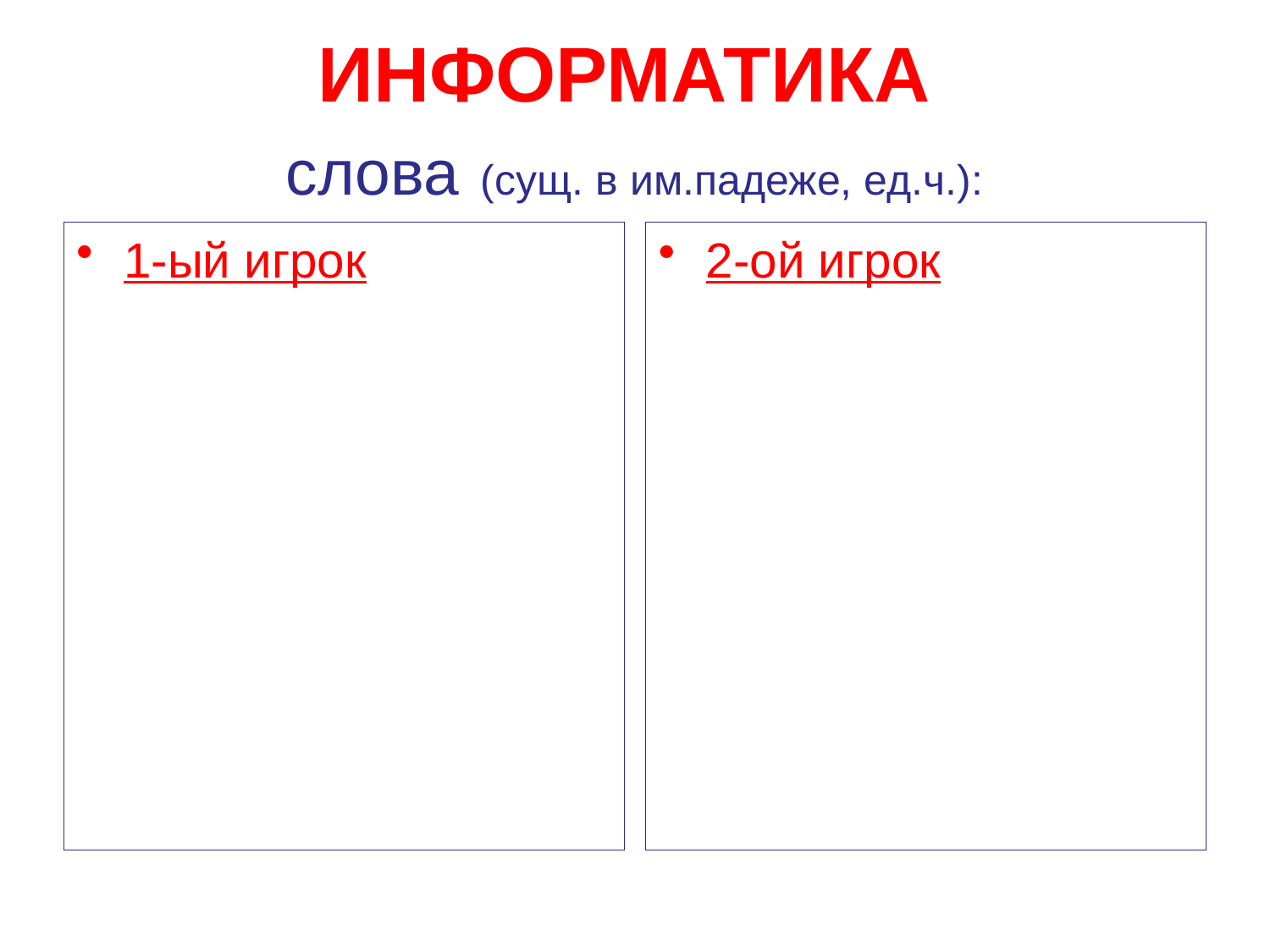

# ИНФОРМАТИКА слова (сущ. в им.падеже, ед.ч.):
1-ый игрок

2-ой игрок